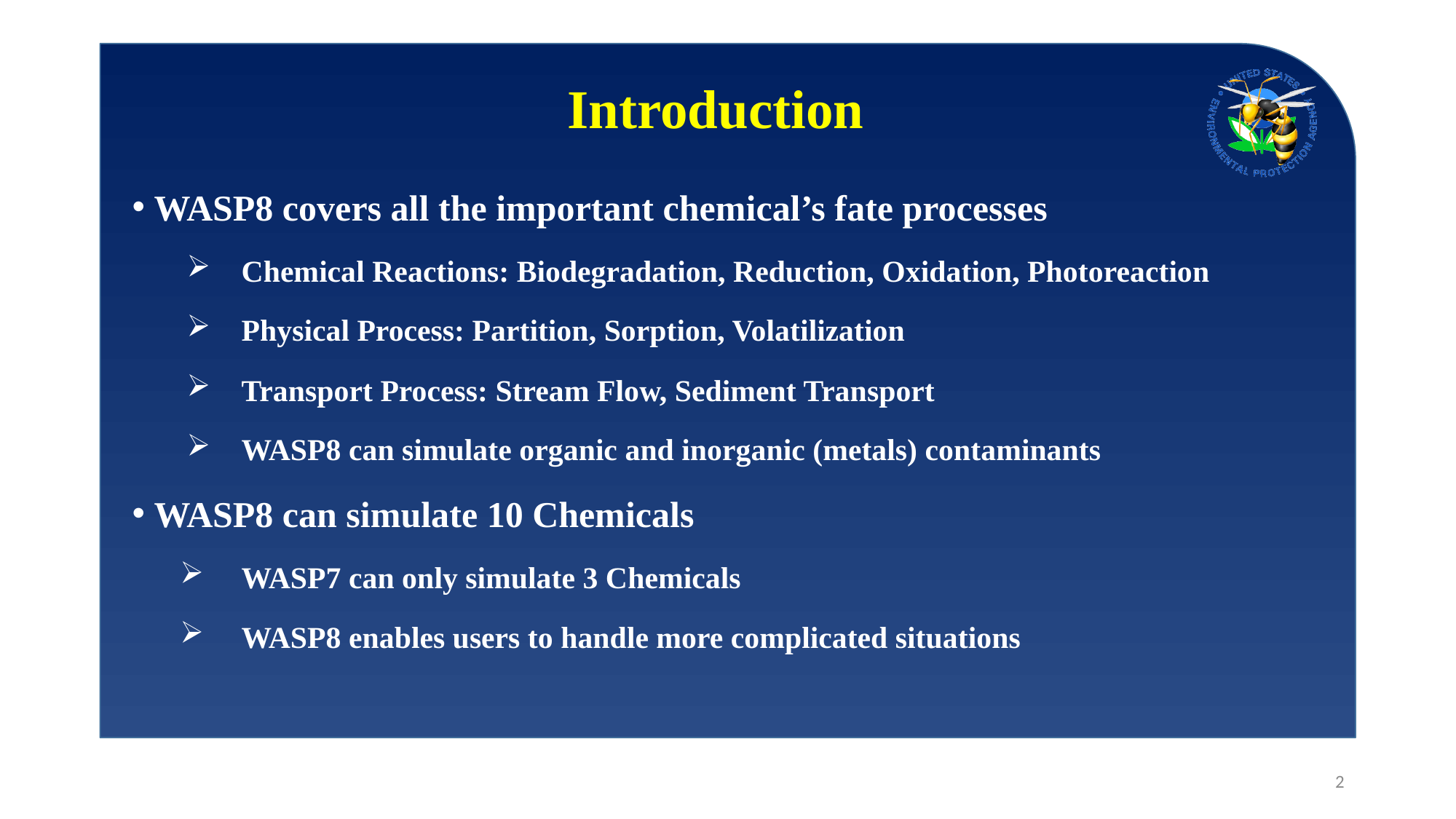

# Introduction
WASP8 covers all the important chemical’s fate processes
Chemical Reactions: Biodegradation, Reduction, Oxidation, Photoreaction
Physical Process: Partition, Sorption, Volatilization
Transport Process: Stream Flow, Sediment Transport
WASP8 can simulate organic and inorganic (metals) contaminants
WASP8 can simulate 10 Chemicals
WASP7 can only simulate 3 Chemicals
WASP8 enables users to handle more complicated situations

2